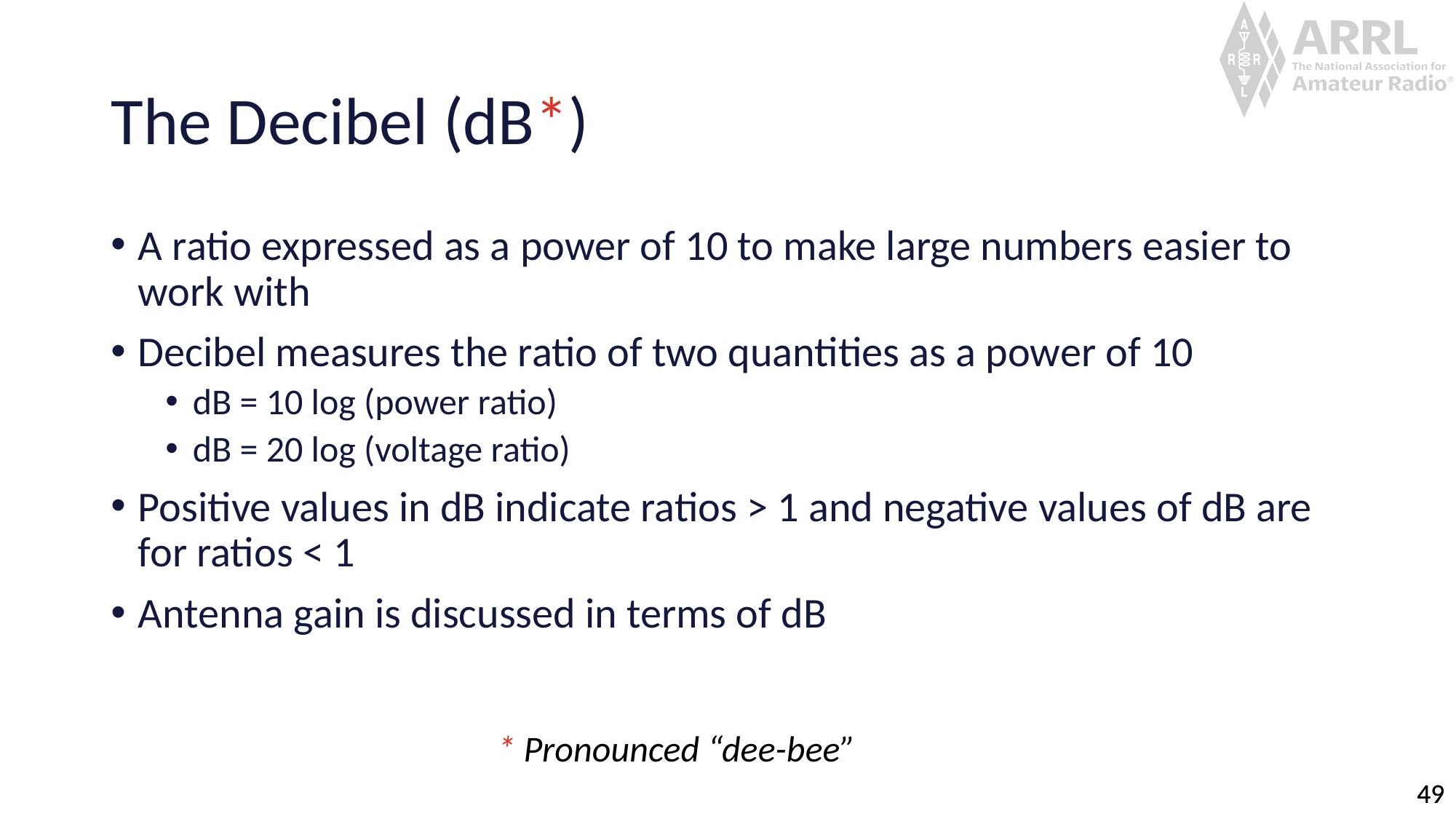

# The Decibel (dB*)
A ratio expressed as a power of 10 to make large numbers easier to work with
Decibel measures the ratio of two quantities as a power of 10
dB = 10 log (power ratio)
dB = 20 log (voltage ratio)
Positive values in dB indicate ratios > 1 and negative values of dB are for ratios < 1
Antenna gain is discussed in terms of dB

* Pronounced “dee-bee”